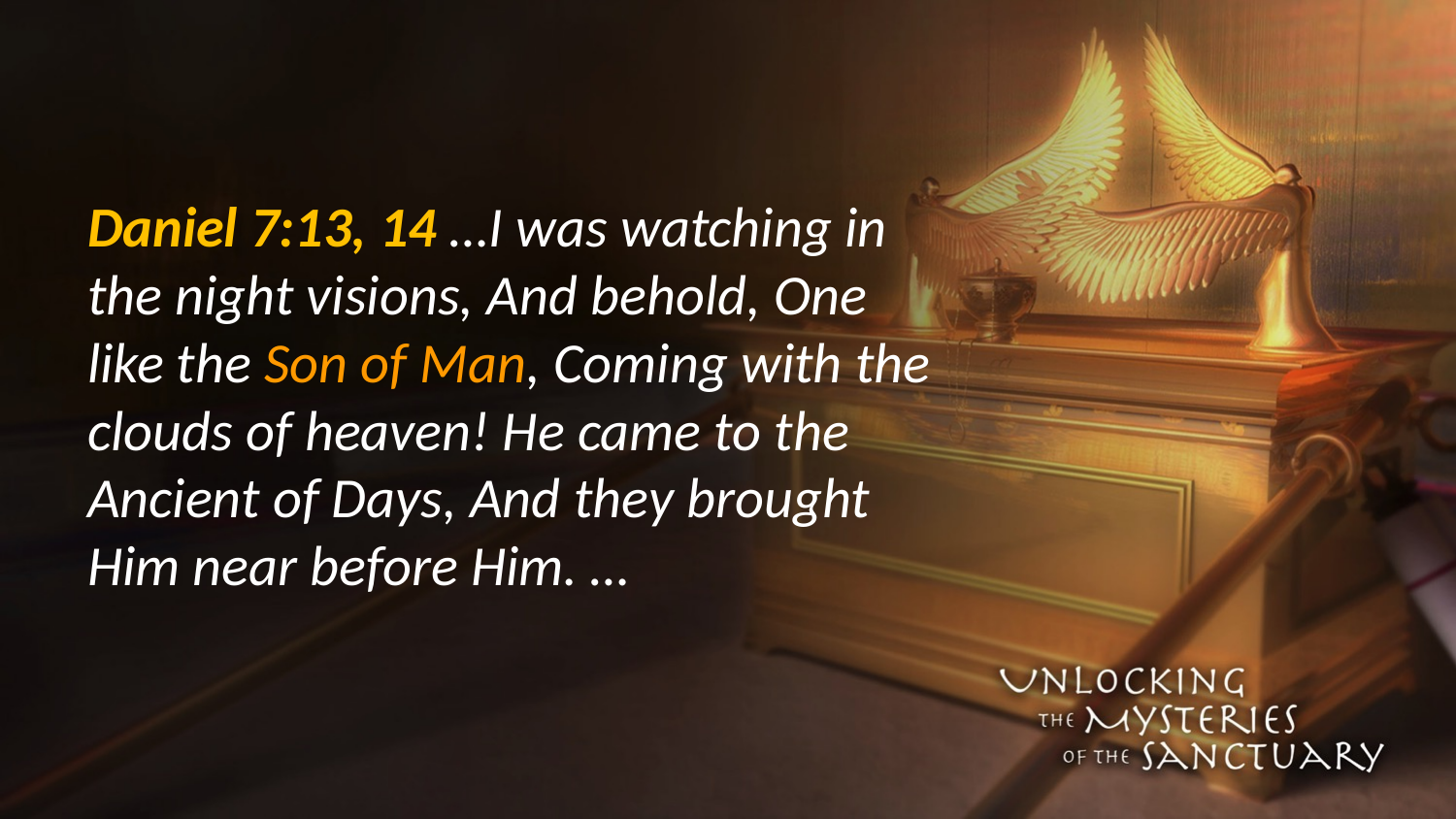

#
Daniel 7:13, 14 …I was watching in the night visions, And behold, One like the Son of Man, Coming with the clouds of heaven! He came to the Ancient of Days, And they brought Him near before Him. …